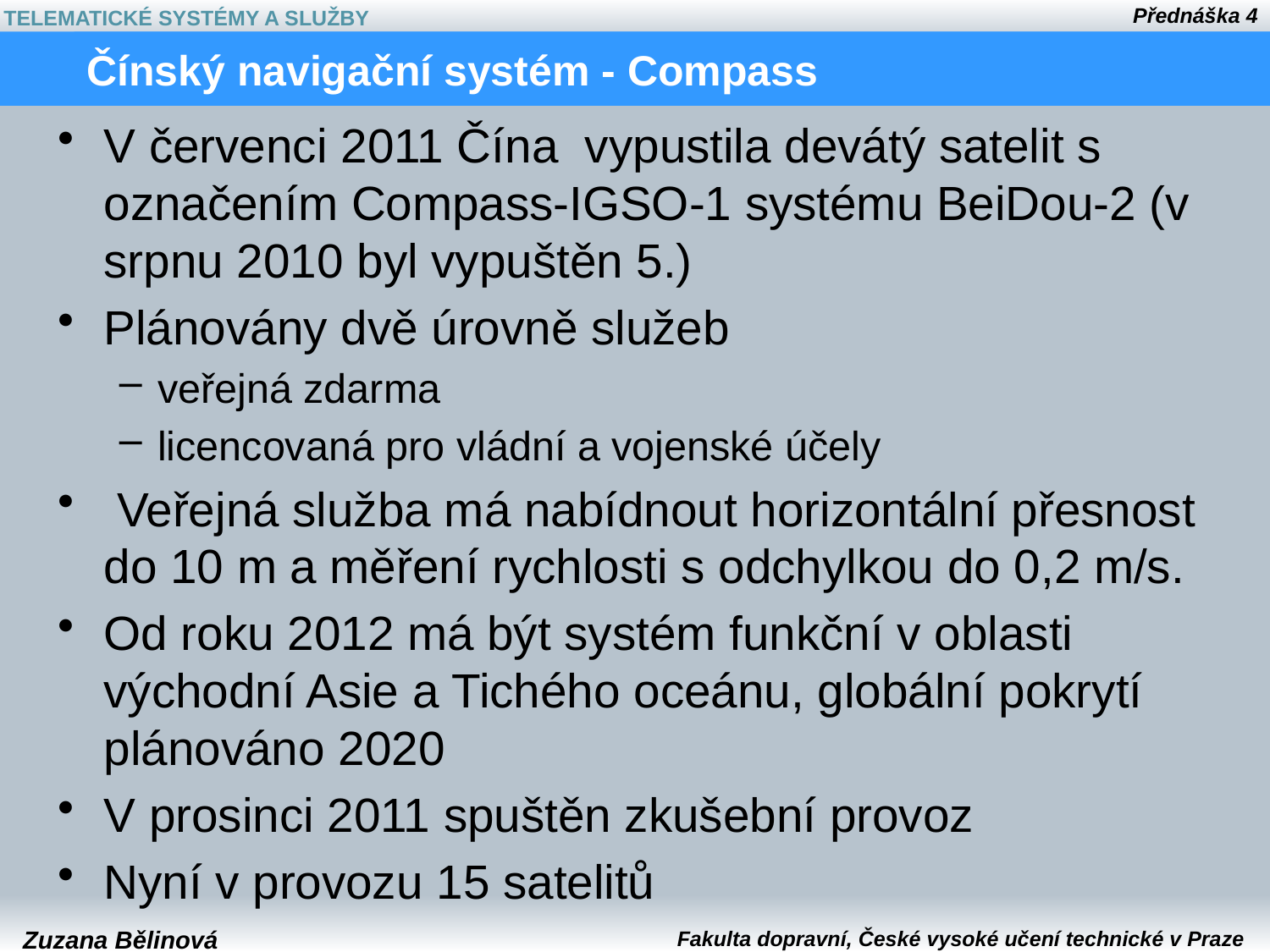

# Čínský navigační systém - Compass
V červenci 2011 Čína  vypustila devátý satelit s označením Compass-IGSO-1 systému BeiDou-2 (v srpnu 2010 byl vypuštěn 5.)
Plánovány dvě úrovně služeb
veřejná zdarma
licencovaná pro vládní a vojenské účely
 Veřejná služba má nabídnout horizontální přesnost do 10 m a měření rychlosti s odchylkou do 0,2 m/s.
Od roku 2012 má být systém funkční v oblasti východní Asie a Tichého oceánu, globální pokrytí plánováno 2020
V prosinci 2011 spuštěn zkušební provoz
Nyní v provozu 15 satelitů